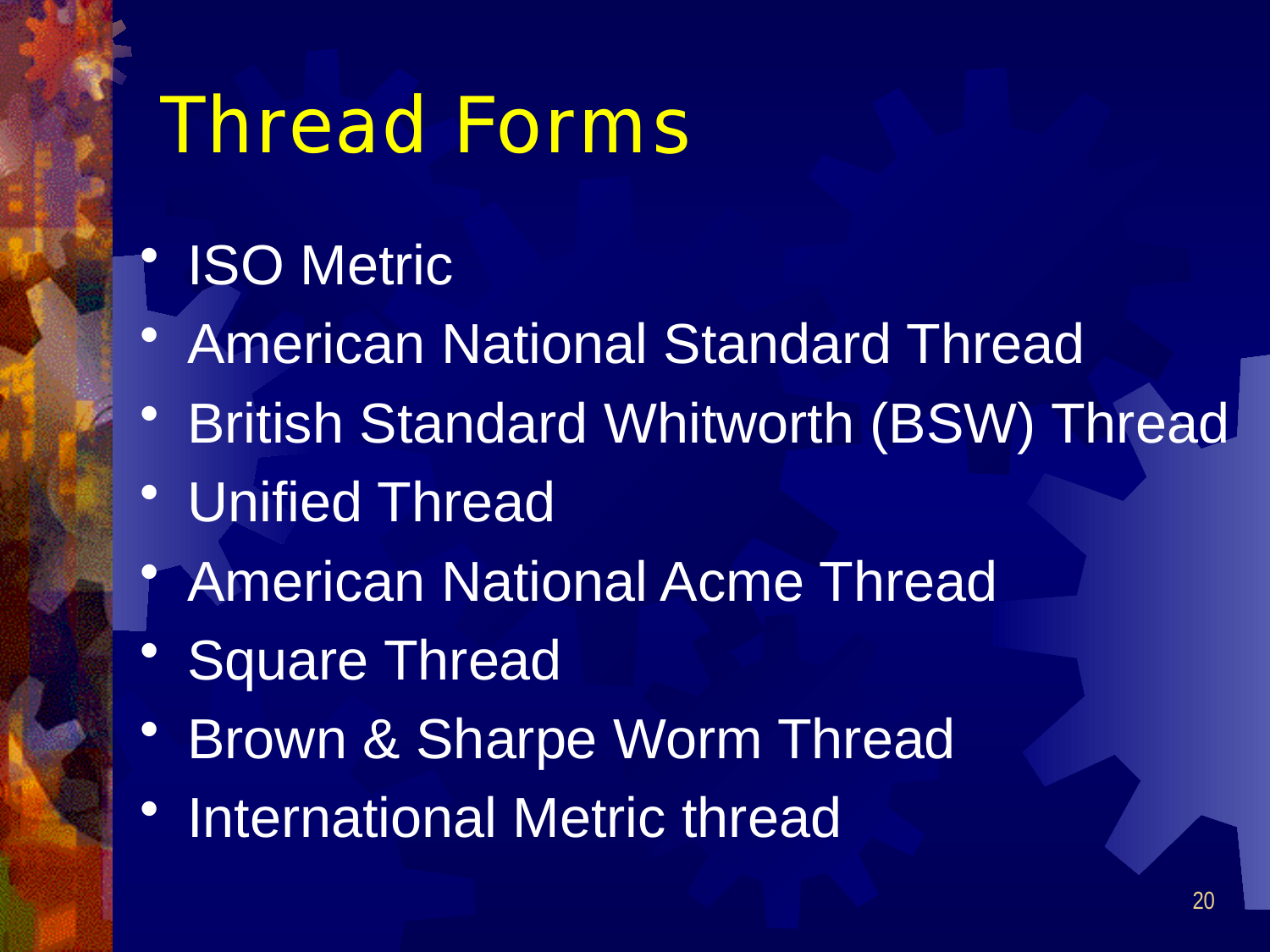

# Thread Forms
ISO Metric
American National Standard Thread
British Standard Whitworth (BSW) Thread
Unified Thread
American National Acme Thread
Square Thread
Brown & Sharpe Worm Thread
International Metric thread
20